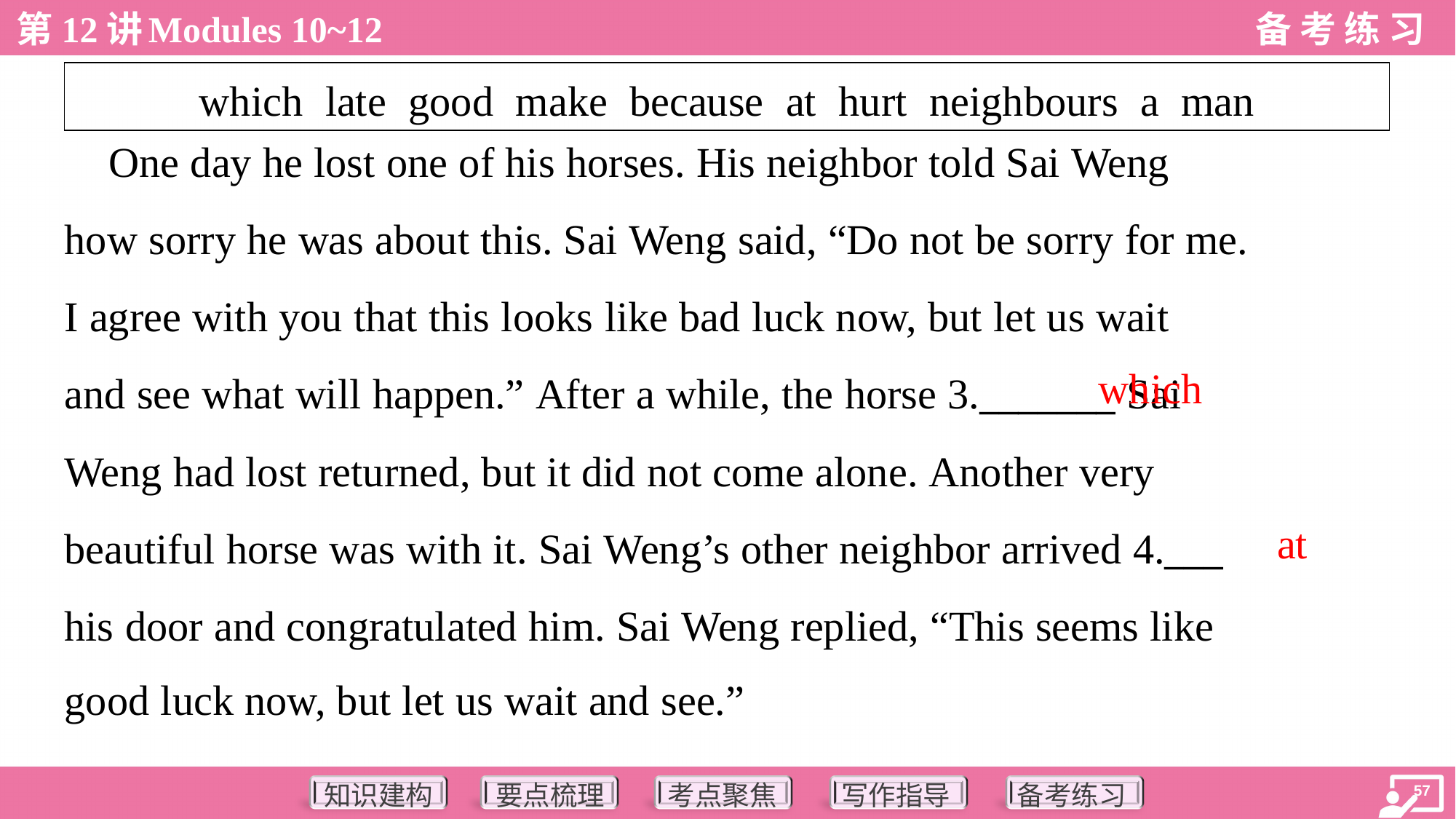

| which late good make because at hurt neighbours a man |
| --- |
    One day he lost one of his horses. His neighbor told Sai Weng
how sorry he was about this. Sai Weng said, “Do not be sorry for me.
I agree with you that this looks like bad luck now, but let us wait
and see what will happen.” After a while, the horse 3._______ Sai
Weng had lost returned, but it did not come alone. Another very
beautiful horse was with it. Sai Weng’s other neighbor arrived 4.___
his door and congratulated him. Sai Weng replied, “This seems like
good luck now, but let us wait and see.”
which
at